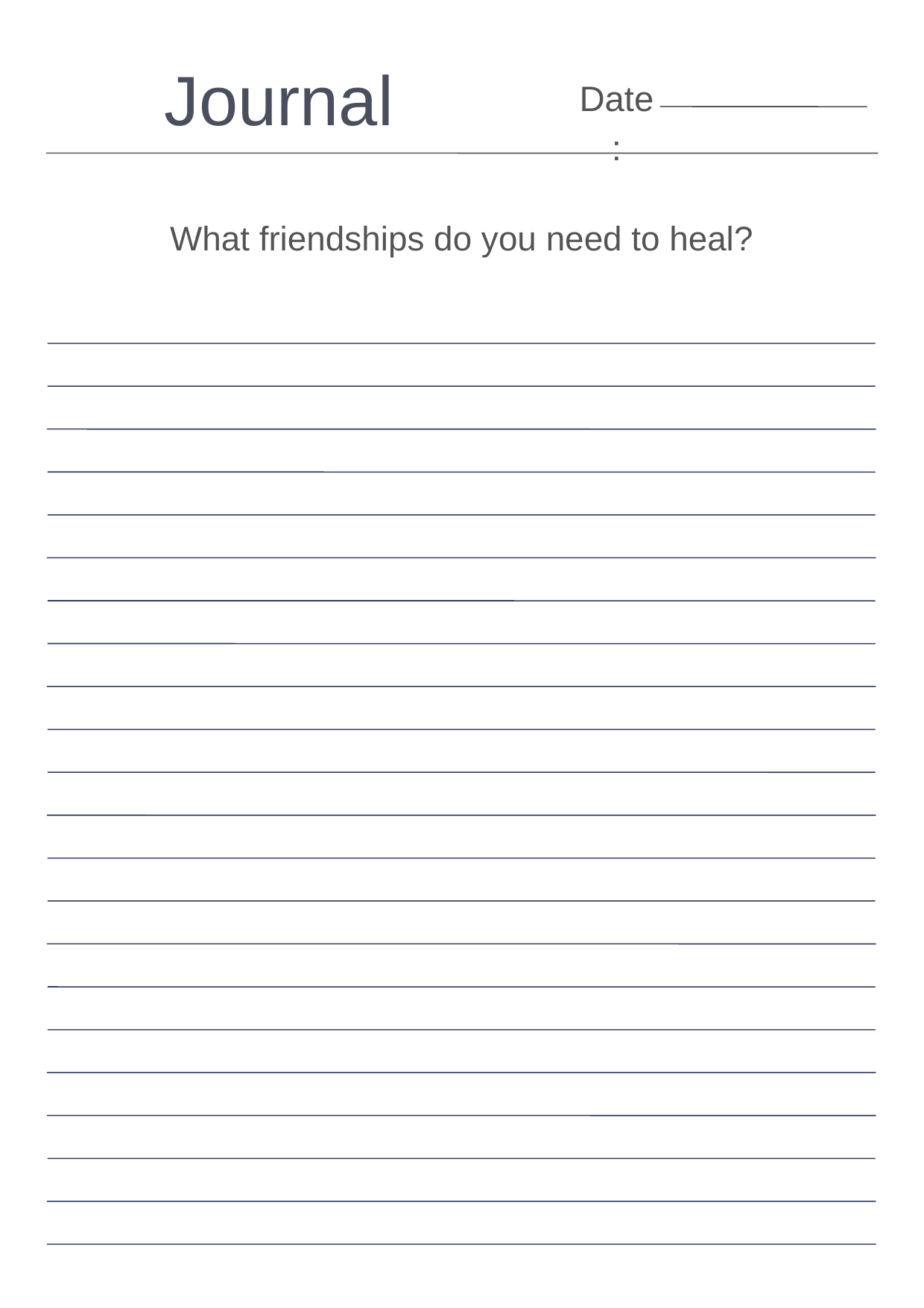

Journal
Date:

What friendships do you need to heal?